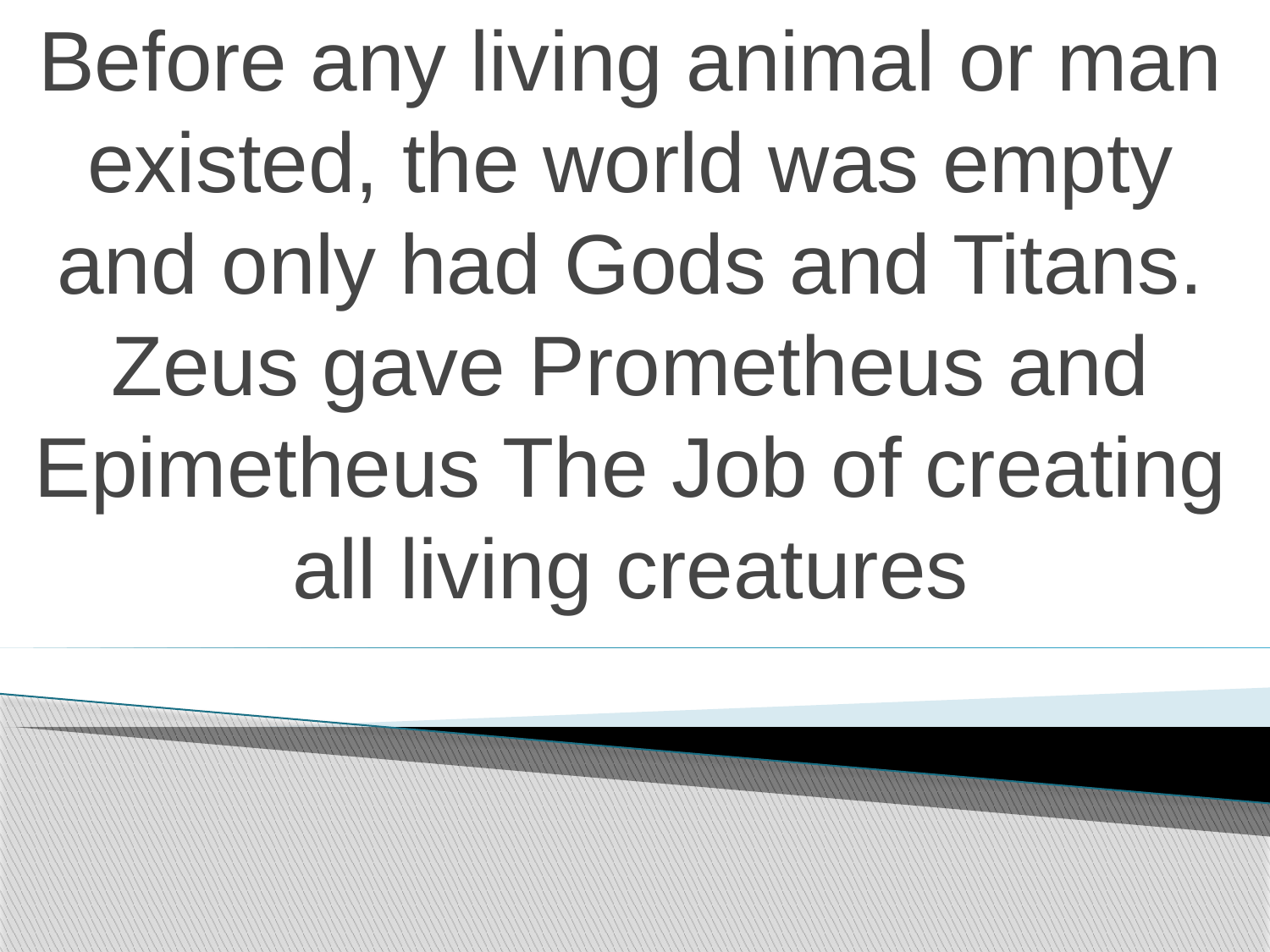

Before any living animal or man existed, the world was empty and only had Gods and Titans. Zeus gave Prometheus and Epimetheus The Job of creating all living creatures